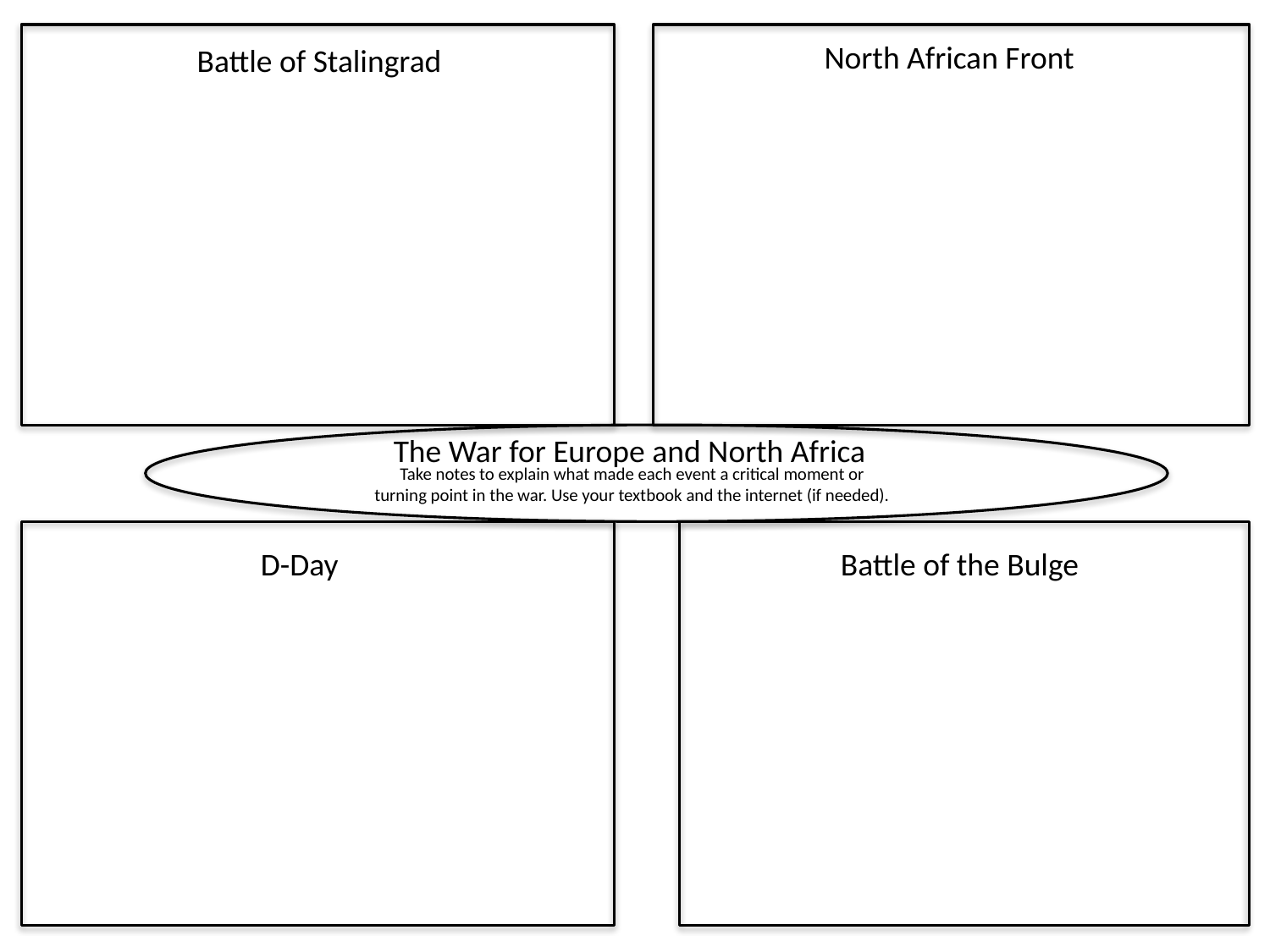

North African Front
Battle of Stalingrad

The War for Europe and North Africa

Take notes to explain what made each event a critical moment or turning point in the war. Use your textbook and the internet (if needed).

D-Day
Battle of the Bulge